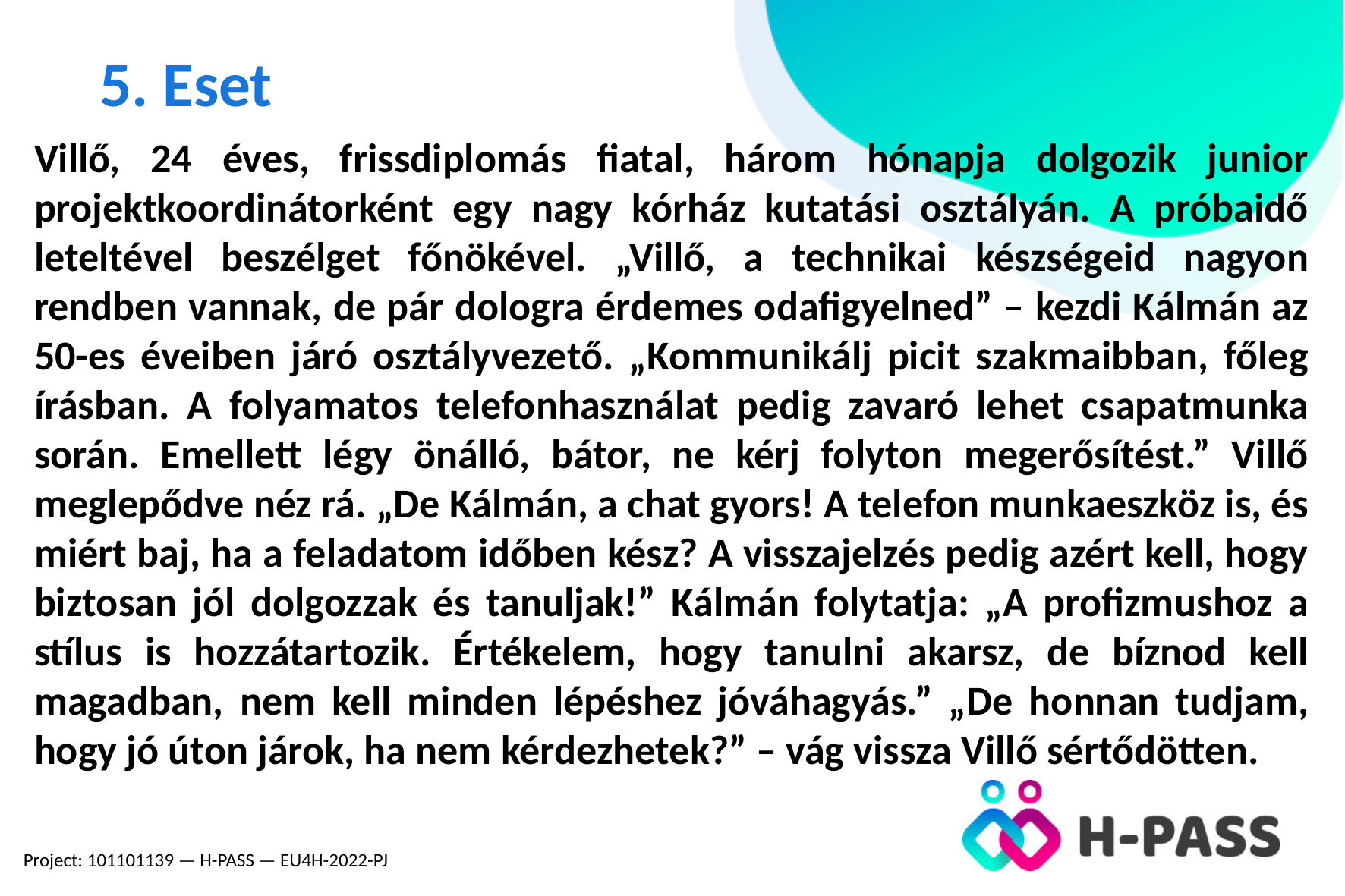

5. Eset
Villő, 24 éves, frissdiplomás fiatal, három hónapja dolgozik junior projektkoordinátorként egy nagy kórház kutatási osztályán. A próbaidő leteltével beszélget főnökével. „Villő, a technikai készségeid nagyon rendben vannak, de pár dologra érdemes odafigyelned” – kezdi Kálmán az 50-es éveiben járó osztályvezető. „Kommunikálj picit szakmaibban, főleg írásban. A folyamatos telefonhasználat pedig zavaró lehet csapatmunka során. Emellett légy önálló, bátor, ne kérj folyton megerősítést.” Villő meglepődve néz rá. „De Kálmán, a chat gyors! A telefon munkaeszköz is, és miért baj, ha a feladatom időben kész? A visszajelzés pedig azért kell, hogy biztosan jól dolgozzak és tanuljak!” Kálmán folytatja: „A profizmushoz a stílus is hozzátartozik. Értékelem, hogy tanulni akarsz, de bíznod kell magadban, nem kell minden lépéshez jóváhagyás.” „De honnan tudjam, hogy jó úton járok, ha nem kérdezhetek?” – vág vissza Villő sértődötten.
Project: 101101139 — H-PASS — EU4H-2022-PJ